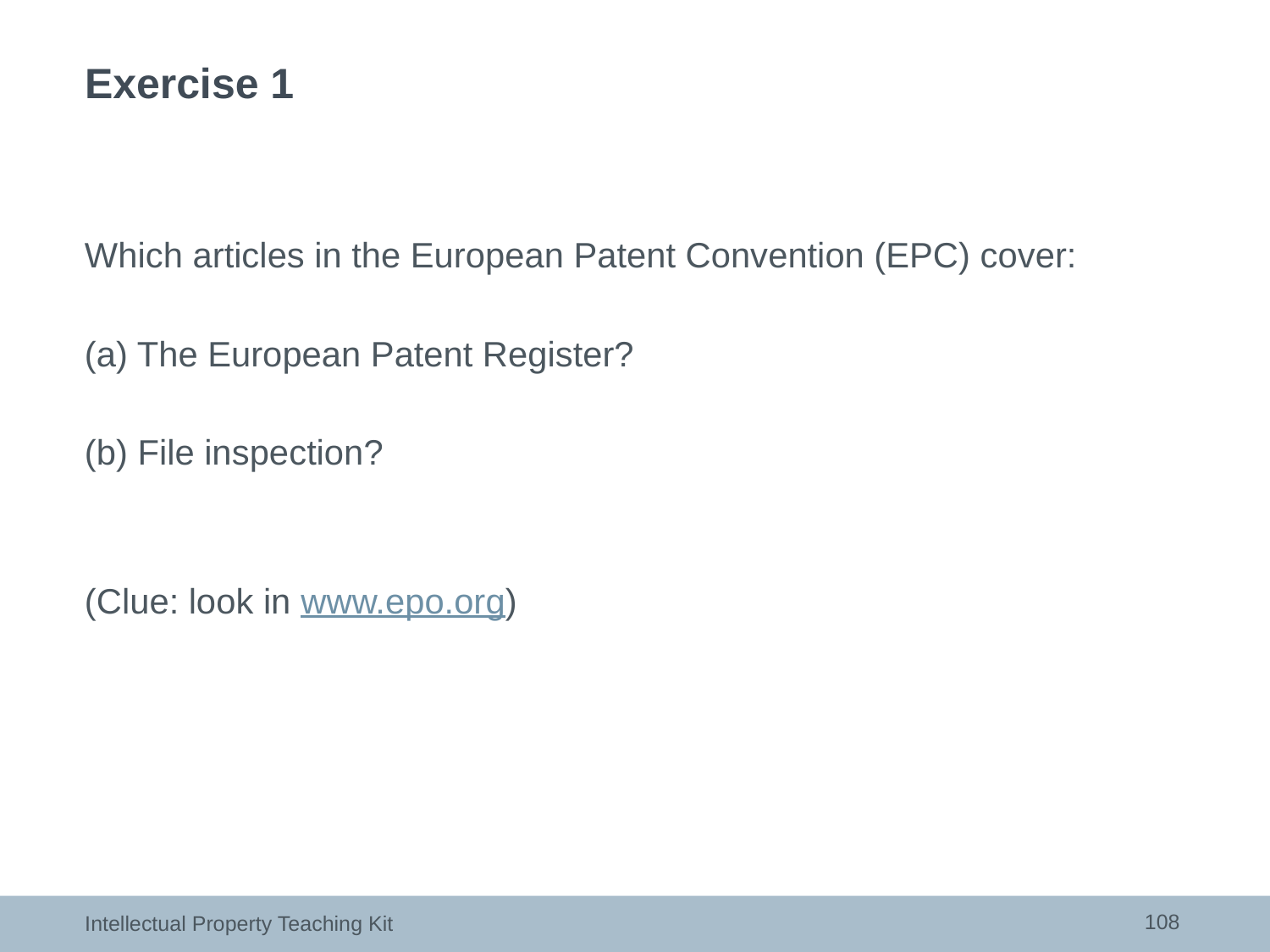

# Exercise 1
Which articles in the European Patent Convention (EPC) cover:

(a) The European Patent Register?

(b) File inspection?

(Clue: look in www.epo.org)
108
Intellectual Property Teaching Kit